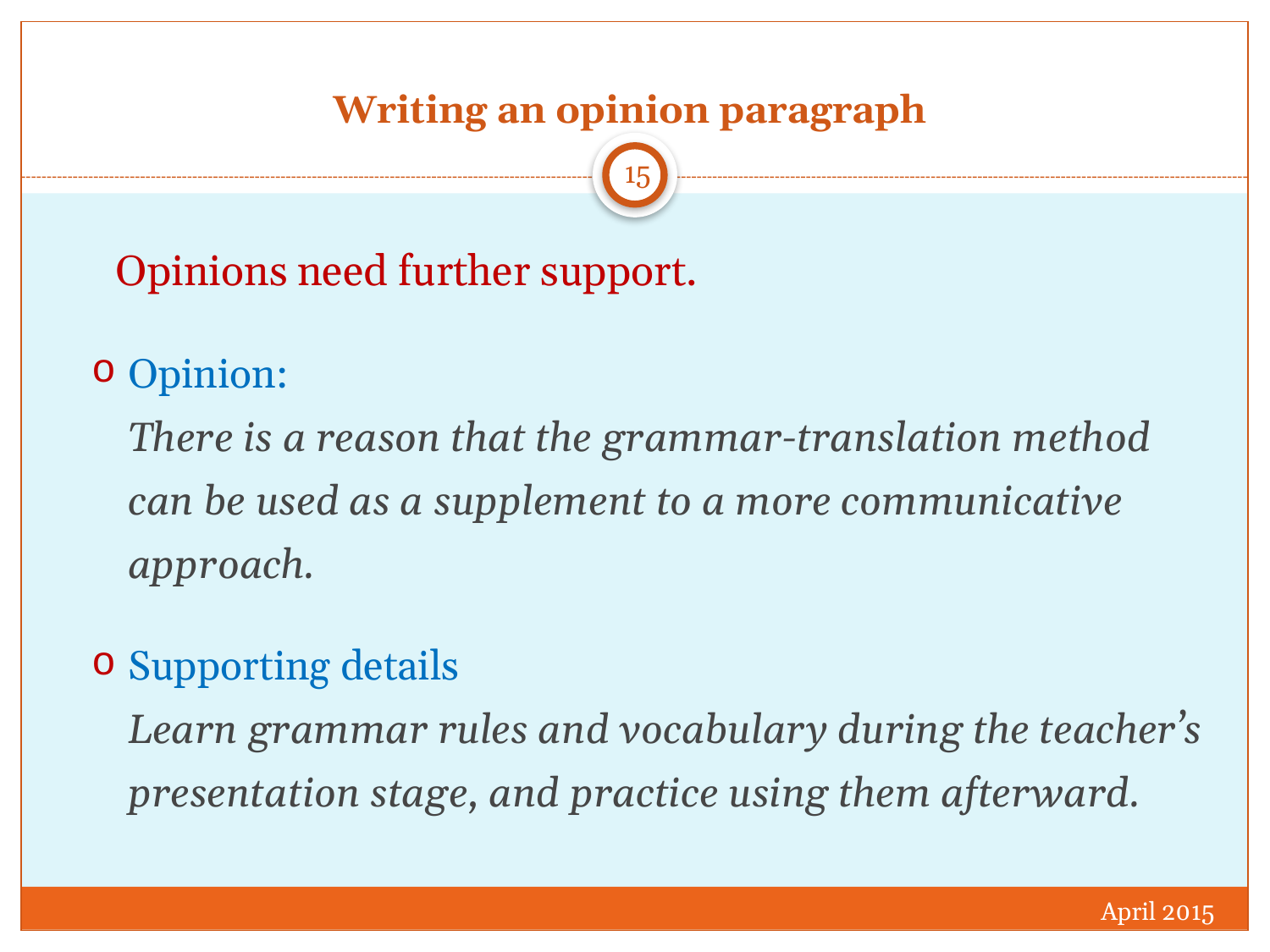

# Writing an opinion paragraph
15
	Opinions need further support.
Opinion:
There is a reason that the grammar-translation method can be used as a supplement to a more communicative approach.
Supporting details
Learn grammar rules and vocabulary during the teacher’s presentation stage, and practice using them afterward.
April 2015